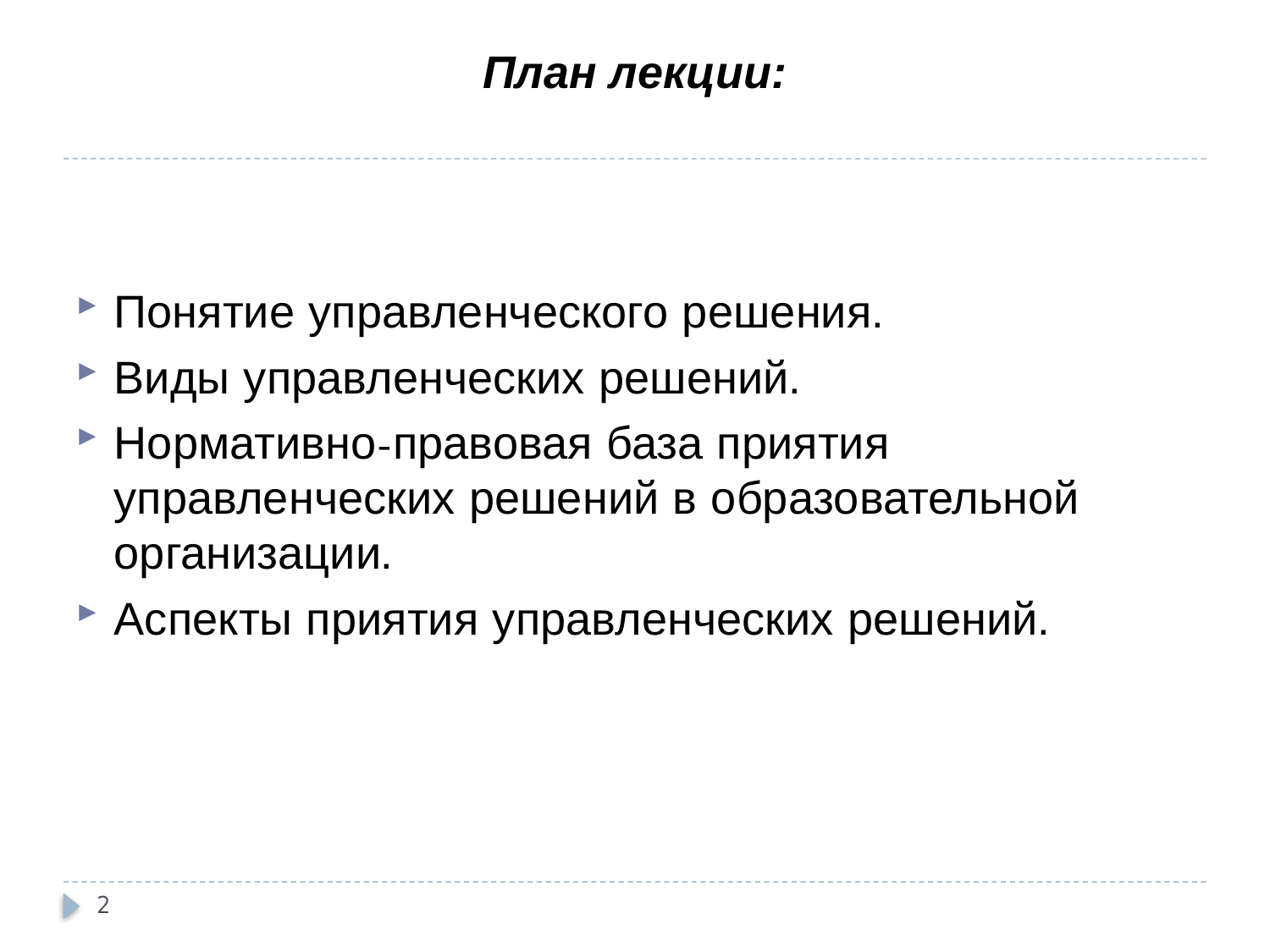

# План лекции:
Понятие управленческого решения.
Виды управленческих решений.
Нормативно-правовая база приятия управленческих решений в образовательной организации.
Аспекты приятия управленческих решений.

2